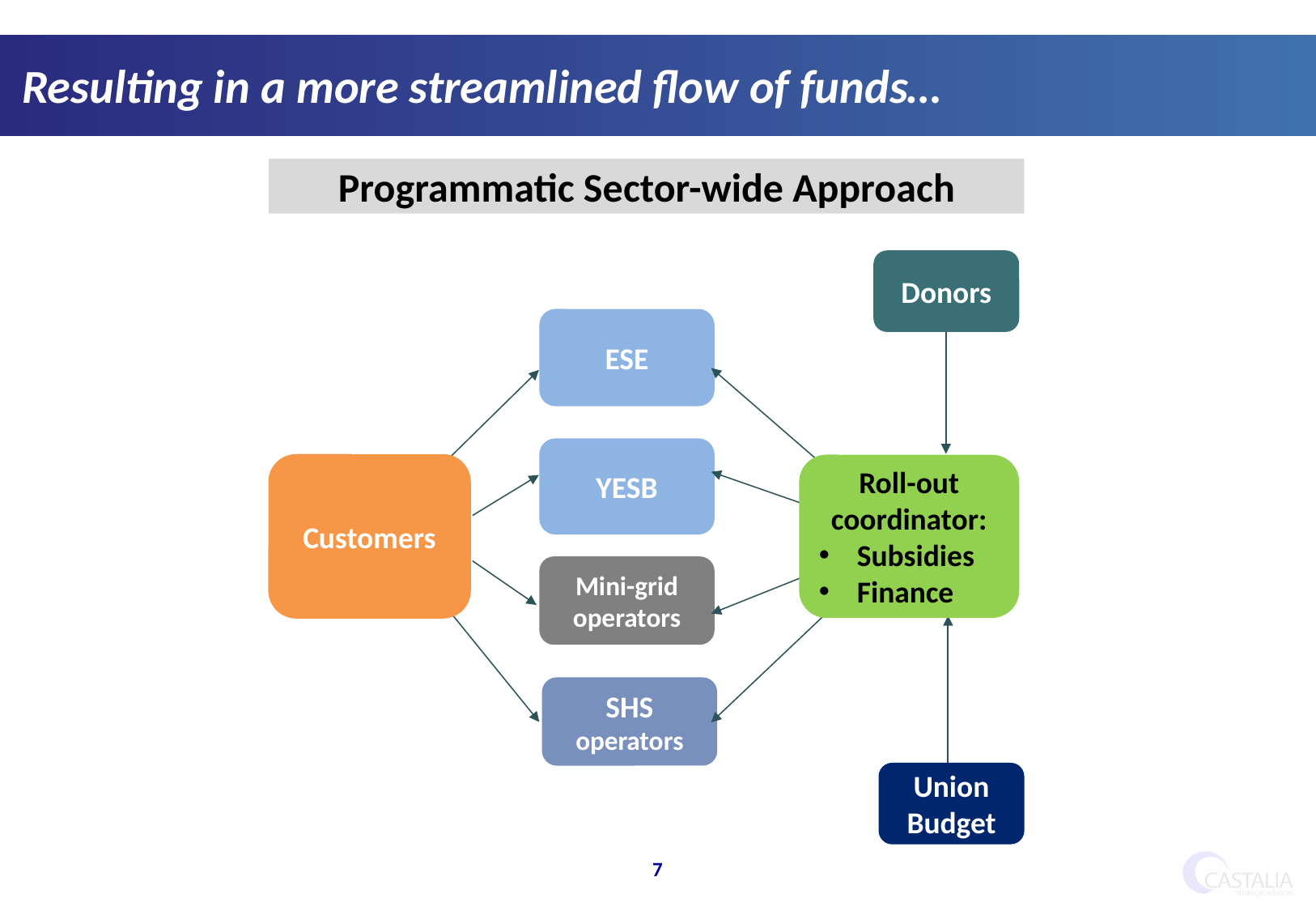

Resulting in a more streamlined flow of funds…
Programmatic Sector-wide Approach
Donors
ESE
YESB
Customers
Roll-out coordinator:
Subsidies
Finance
Mini-grid operators
SHS operators
Union Budget
7